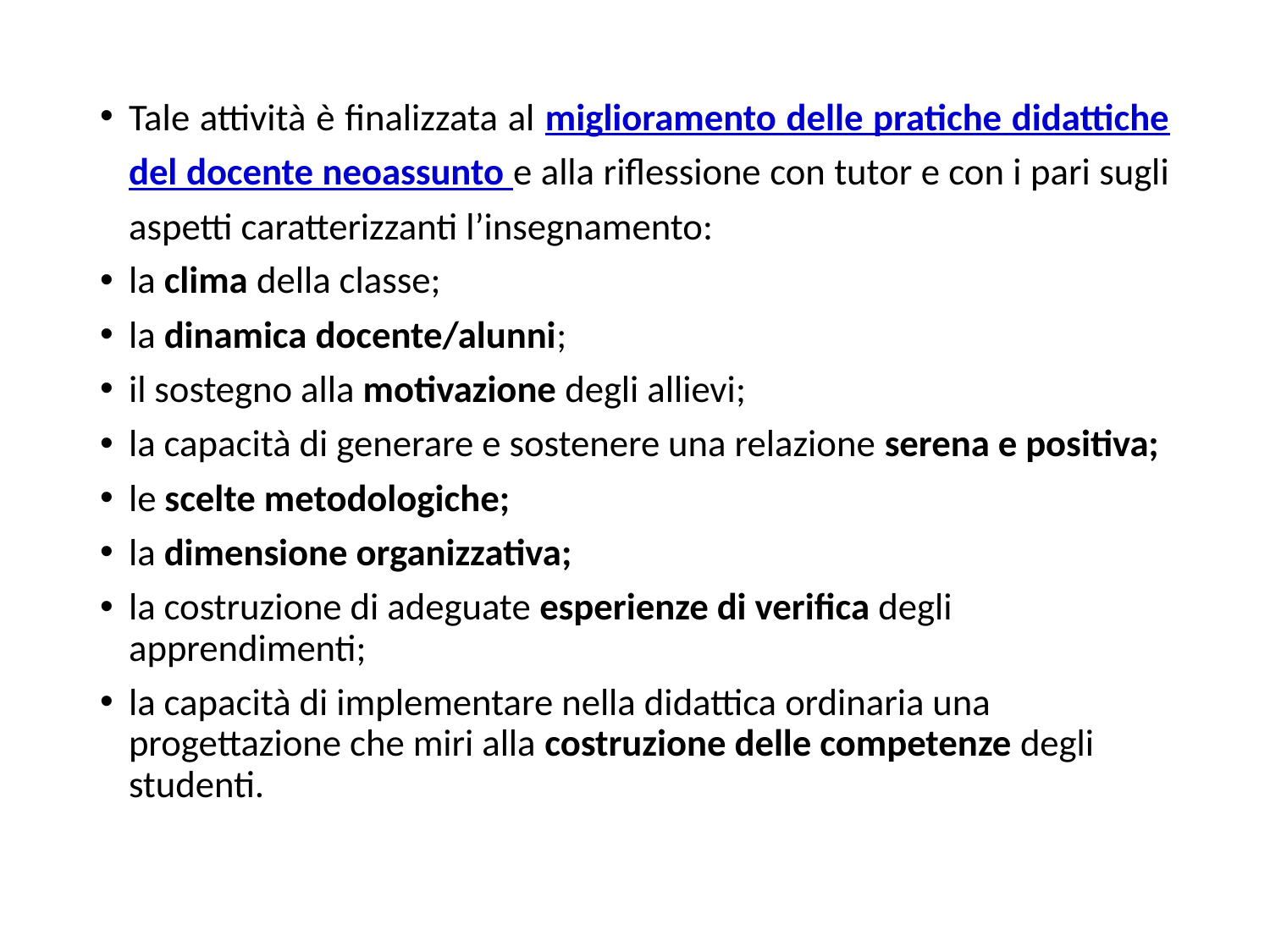

Tale attività è finalizzata al miglioramento delle pratiche didattiche del docente neoassunto e alla riflessione con tutor e con i pari sugli aspetti caratterizzanti l’insegnamento:
la clima della classe;
la dinamica docente/alunni;
il sostegno alla motivazione degli allievi;
la capacità di generare e sostenere una relazione serena e positiva;
le scelte metodologiche;
la dimensione organizzativa;
la costruzione di adeguate esperienze di verifica degli apprendimenti;
la capacità di implementare nella didattica ordinaria una progettazione che miri alla costruzione delle competenze degli studenti.